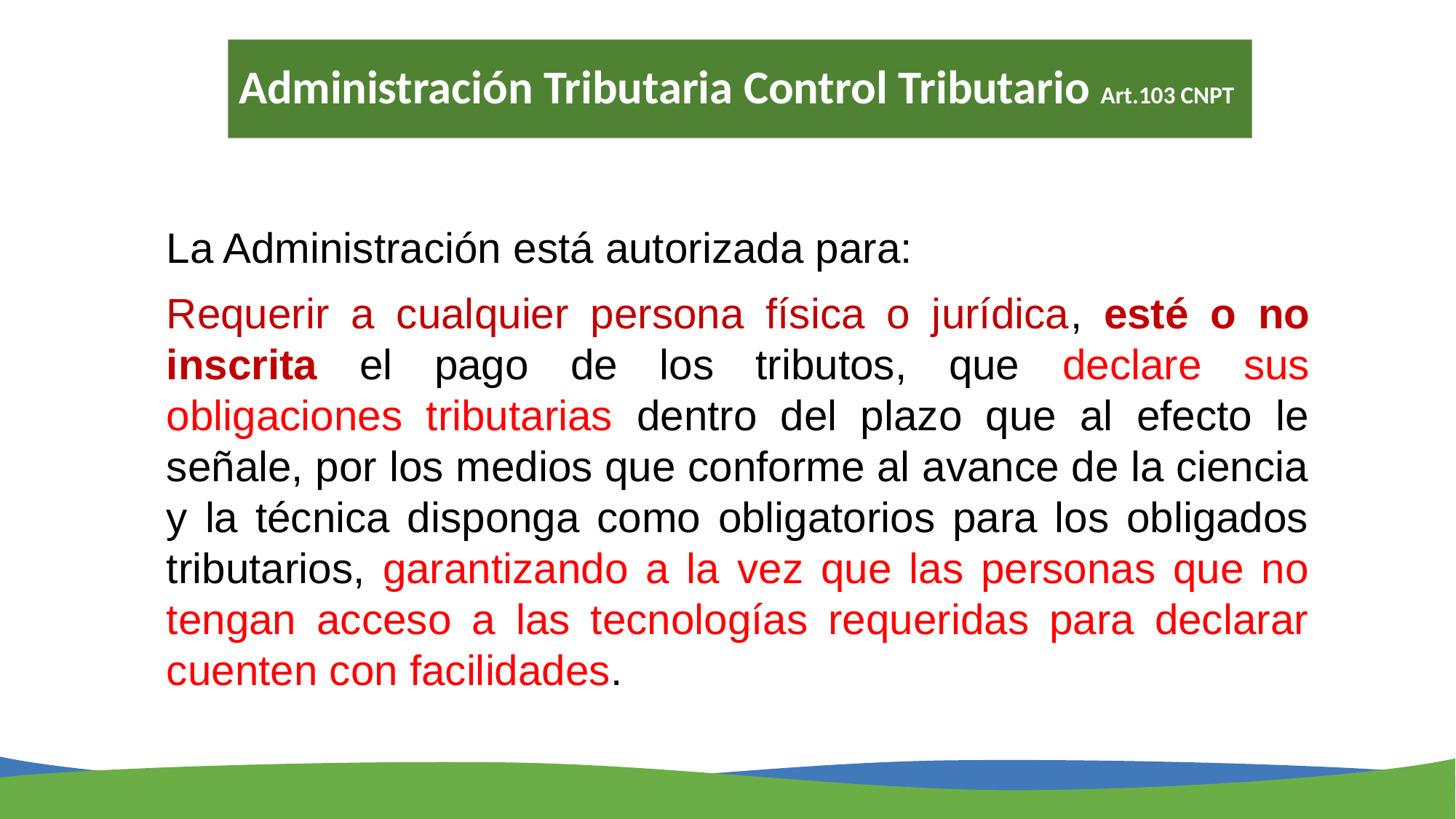

# Administración Tributaria Control Tributario Art.103 CNPT
La Administración está autorizada para:

Requerir a cualquier persona física o jurídica, esté o no inscrita el pago de los tributos, que declare sus obligaciones tributarias dentro del plazo que al efecto le señale, por los medios que conforme al avance de la ciencia y la técnica disponga como obligatorios para los obligados tributarios, garantizando a la vez que las personas que no tengan acceso a las tecnologías requeridas para declarar cuenten con facilidades.